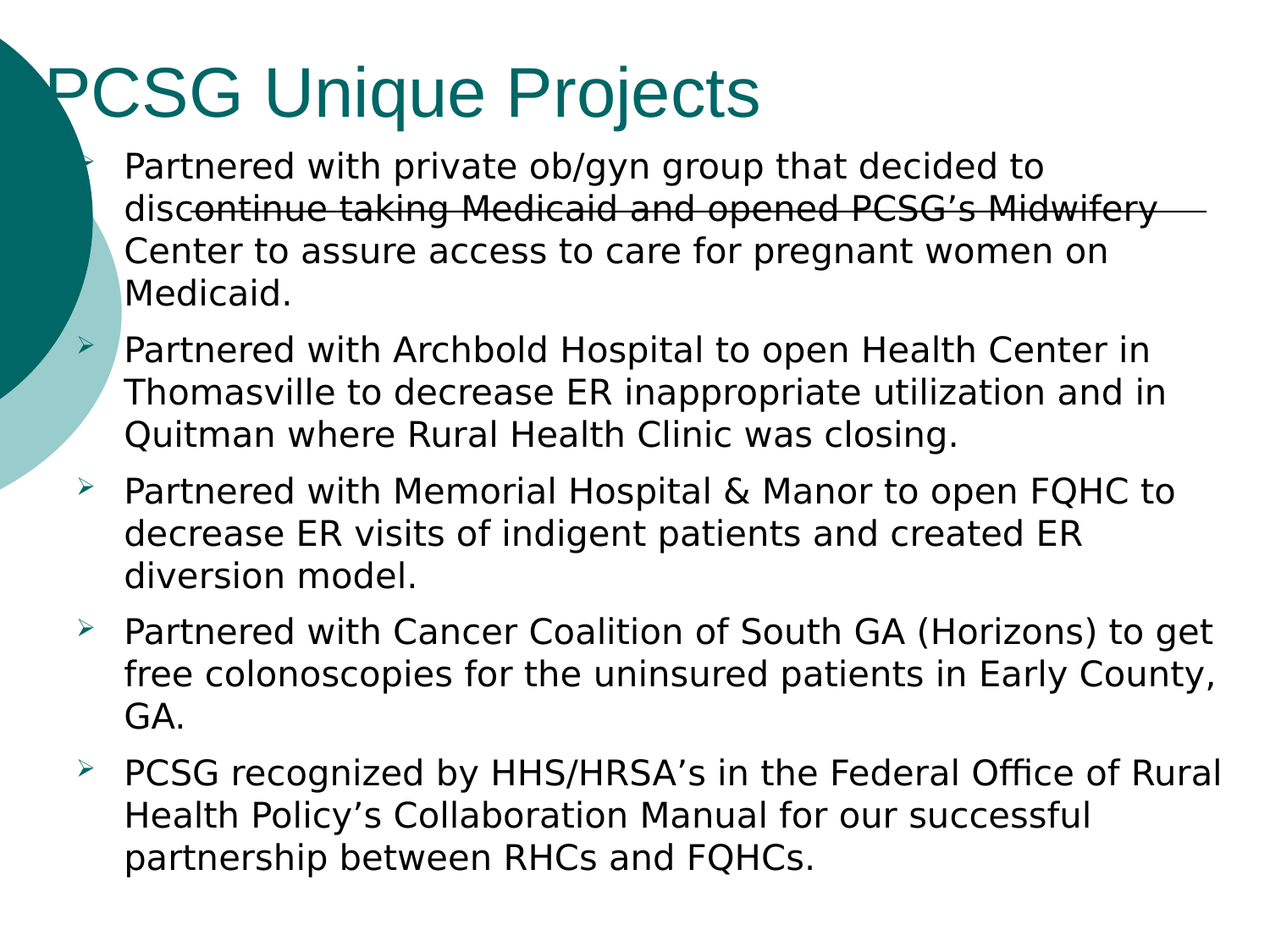

# PCSG Unique Projects
Partnered with private ob/gyn group that decided to discontinue taking Medicaid and opened PCSG’s Midwifery Center to assure access to care for pregnant women on Medicaid.
Partnered with Archbold Hospital to open Health Center in Thomasville to decrease ER inappropriate utilization and in Quitman where Rural Health Clinic was closing.
Partnered with Memorial Hospital & Manor to open FQHC to decrease ER visits of indigent patients and created ER diversion model.
Partnered with Cancer Coalition of South GA (Horizons) to get free colonoscopies for the uninsured patients in Early County, GA.
PCSG recognized by HHS/HRSA’s in the Federal Office of Rural Health Policy’s Collaboration Manual for our successful partnership between RHCs and FQHCs.